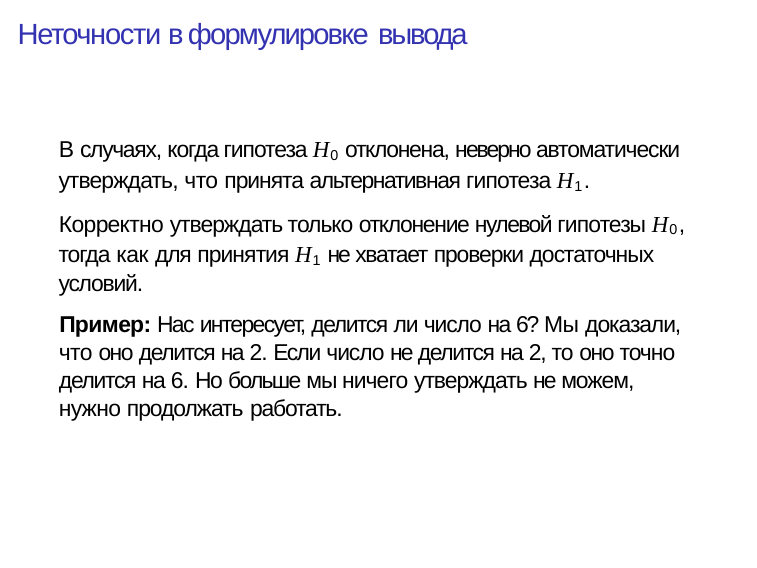

# Неточности в формулировке вывода
В случаях, когда гипотеза H0 отклонена, неверно автоматически  утверждать, что принята альтернативная гипотеза H1.
Корректно утверждать только отклонение нулевой гипотезы H0,  тогда как для принятия H1 не хватает проверки достаточных  условий.
Пример: Нас интересует, делится ли число на 6? Мы доказали,  что оно делится на 2. Если число не делится на 2, то оно точно  делится на 6. Но больше мы ничего утверждать не можем,  нужно продолжать работать.